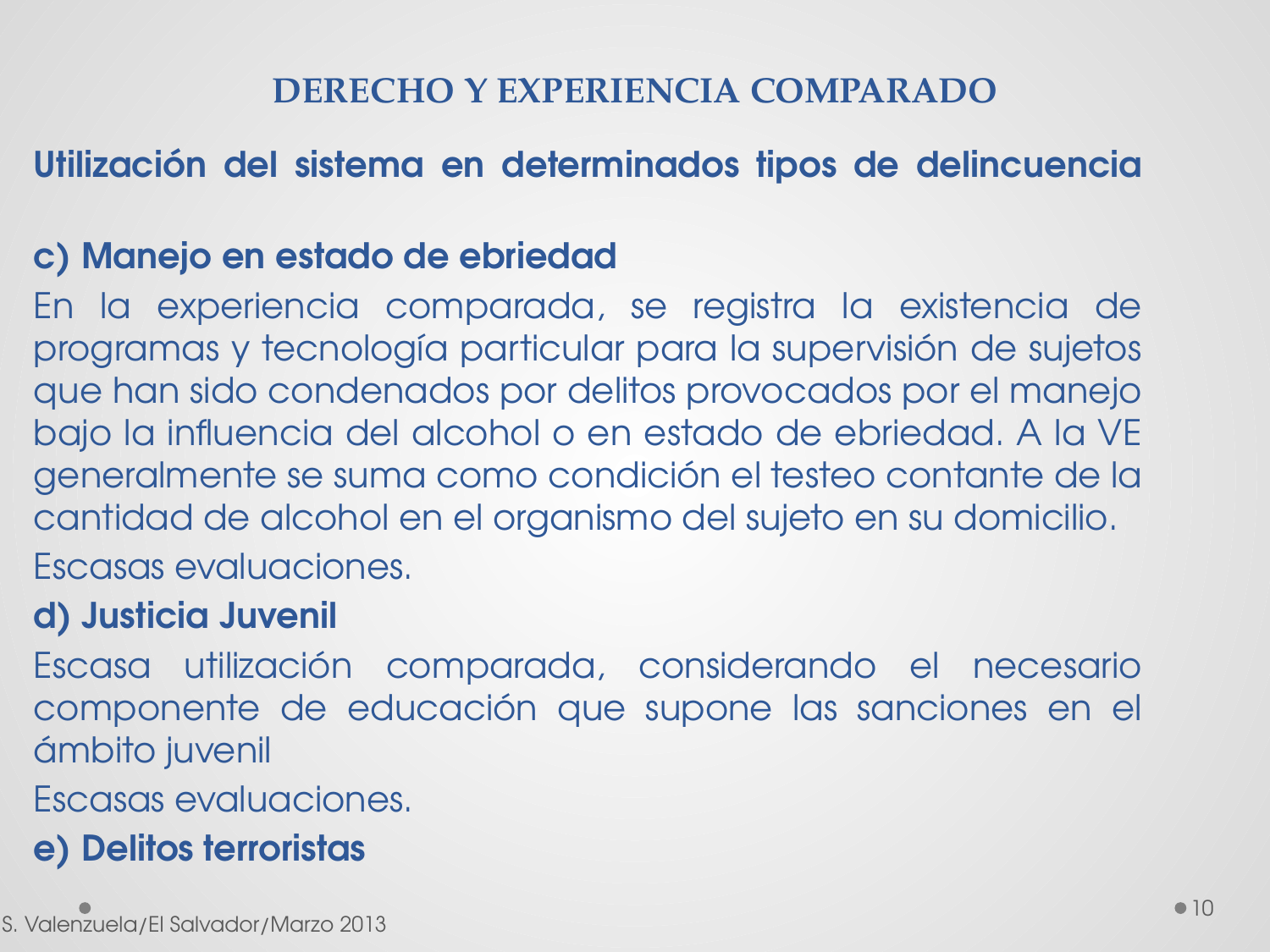

# DERECHO Y EXPERIENCIA COMPARADO

Utilización del sistema en determinados tipos de delincuencia
c) Manejo en estado de ebriedad
En la experiencia comparada, se registra la existencia de programas y tecnología particular para la supervisión de sujetos que han sido condenados por delitos provocados por el manejo bajo la influencia del alcohol o en estado de ebriedad. A la VE generalmente se suma como condición el testeo contante de la cantidad de alcohol en el organismo del sujeto en su domicilio.
Escasas evaluaciones.
d) Justicia Juvenil
Escasa utilización comparada, considerando el necesario componente de educación que supone las sanciones en el ámbito juvenil
Escasas evaluaciones.
e) Delitos terroristas

10
S. Valenzuela/El Salvador/Marzo 2013